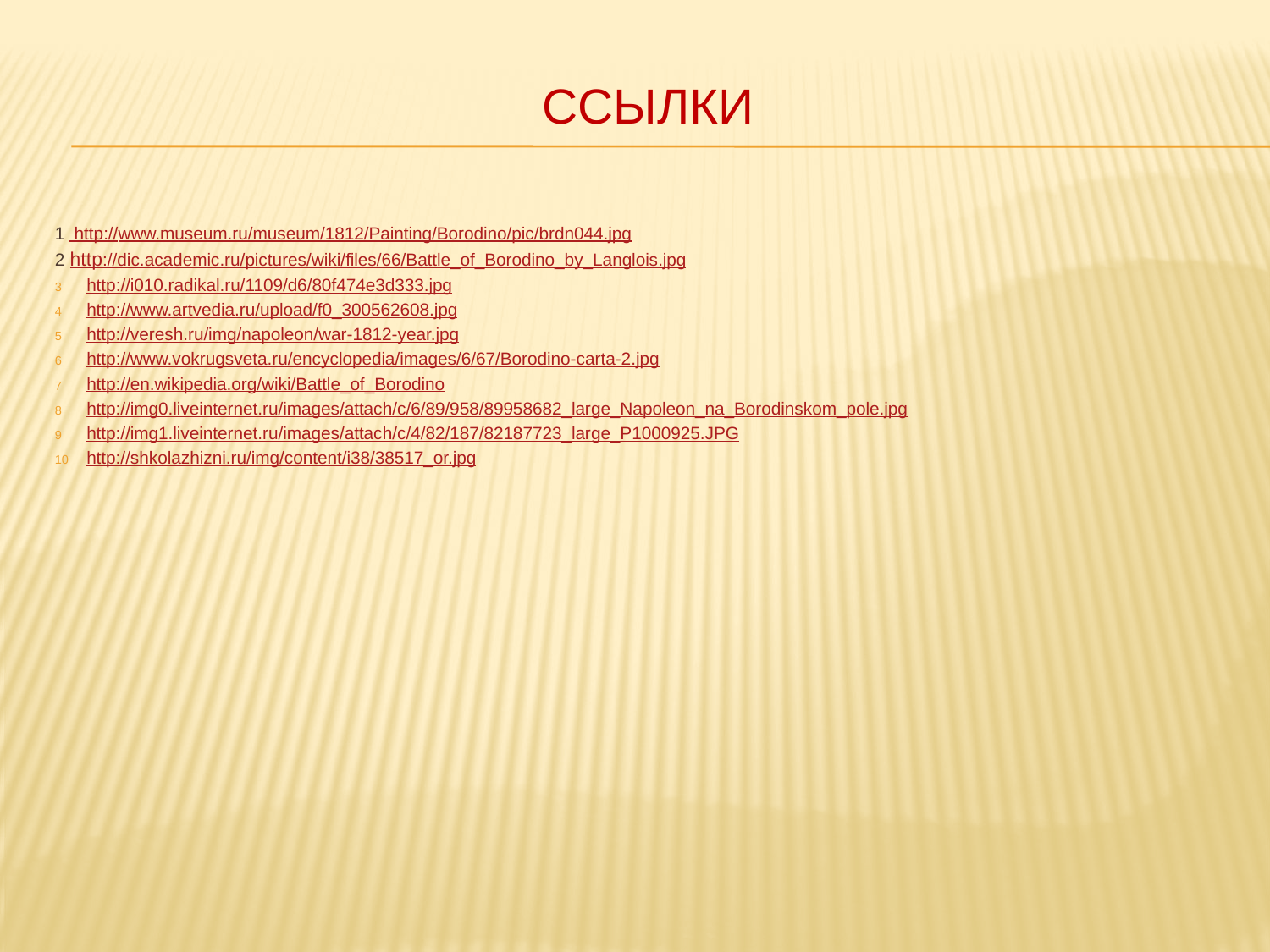

# Ссылки
1  http://www.museum.ru/museum/1812/Painting/Borodino/pic/brdn044.jpg
2 http://dic.academic.ru/pictures/wiki/files/66/Battle_of_Borodino_by_Langlois.jpg
http://i010.radikal.ru/1109/d6/80f474e3d333.jpg
http://www.artvedia.ru/upload/f0_300562608.jpg
http://veresh.ru/img/napoleon/war-1812-year.jpg
http://www.vokrugsveta.ru/encyclopedia/images/6/67/Borodino-carta-2.jpg
http://en.wikipedia.org/wiki/Battle_of_Borodino
http://img0.liveinternet.ru/images/attach/c/6/89/958/89958682_large_Napoleon_na_Borodinskom_pole.jpg
http://img1.liveinternet.ru/images/attach/c/4/82/187/82187723_large_P1000925.JPG
http://shkolazhizni.ru/img/content/i38/38517_or.jpg